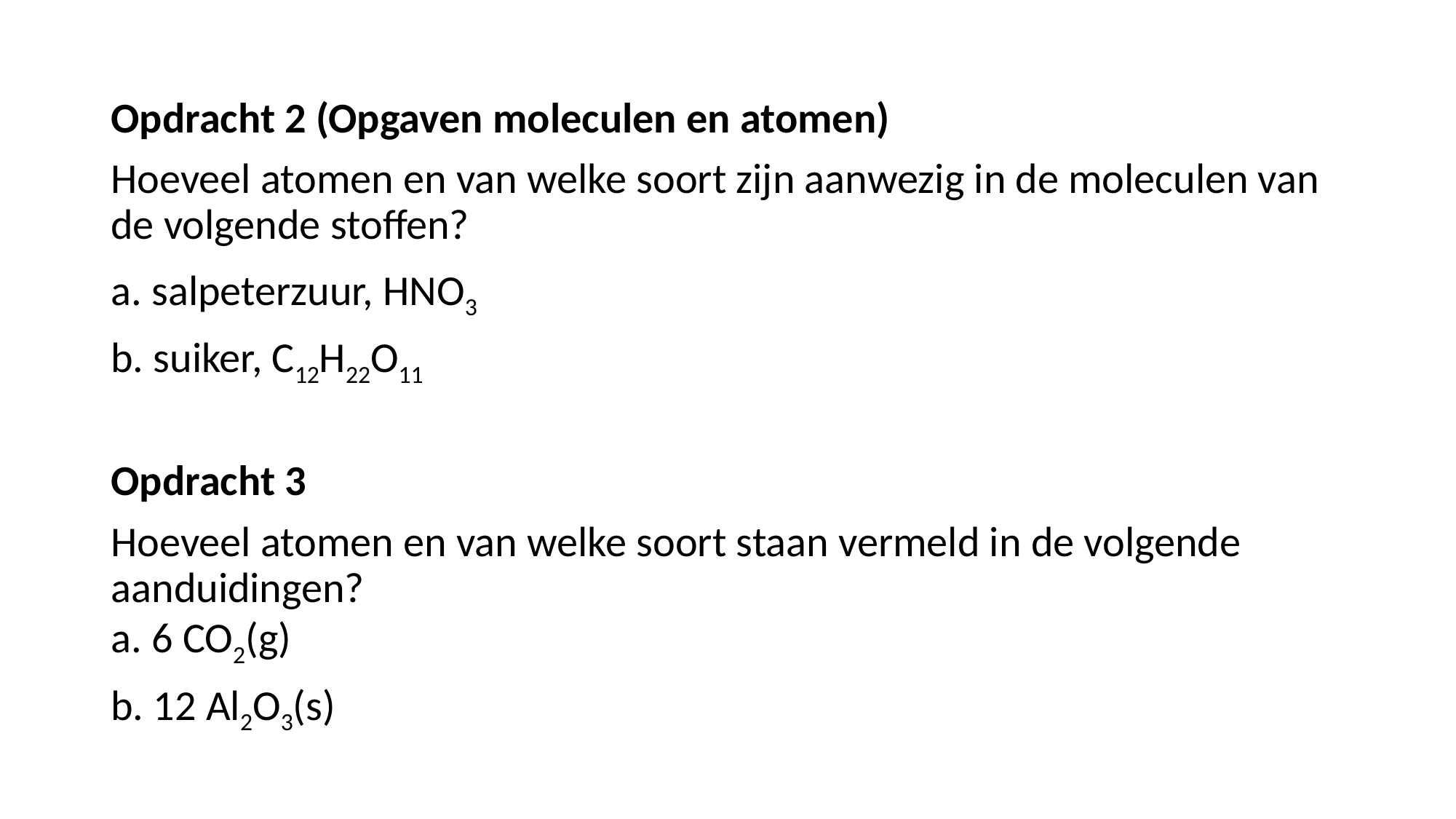

Opdracht 2 (Opgaven moleculen en atomen)
Hoeveel atomen en van welke soort zijn aanwezig in de moleculen van de volgende stoffen?
a. salpeterzuur, HNO3
b. suiker, C12H22O11

Opdracht 3
Hoeveel atomen en van welke soort staan vermeld in de volgende aanduidingen?
a. 6 CO2(g)
b. 12 Al2O3(s)